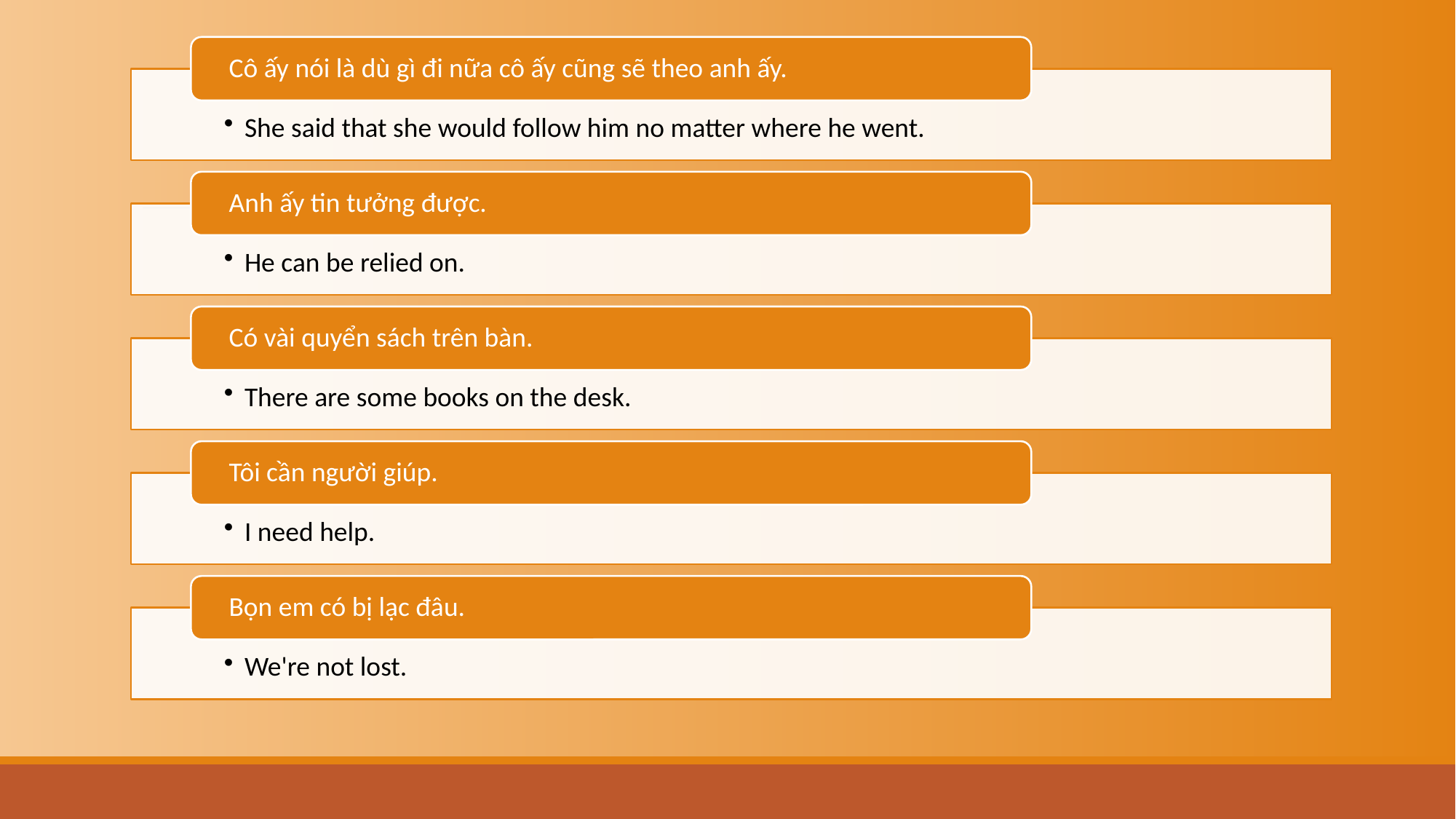

She said that she would follow him no matter where he went.
Cô ấy nói là dù gì đi nữa cô ấy cũng sẽ theo anh ấy.
He can be relied on.
Anh ấy tin tưởng được.
There are some books on the desk.
Có vài quyển sách trên bàn.
I need help.
Tôi cần người giúp.
We're not lost.
Bọn em có bị lạc đâu.